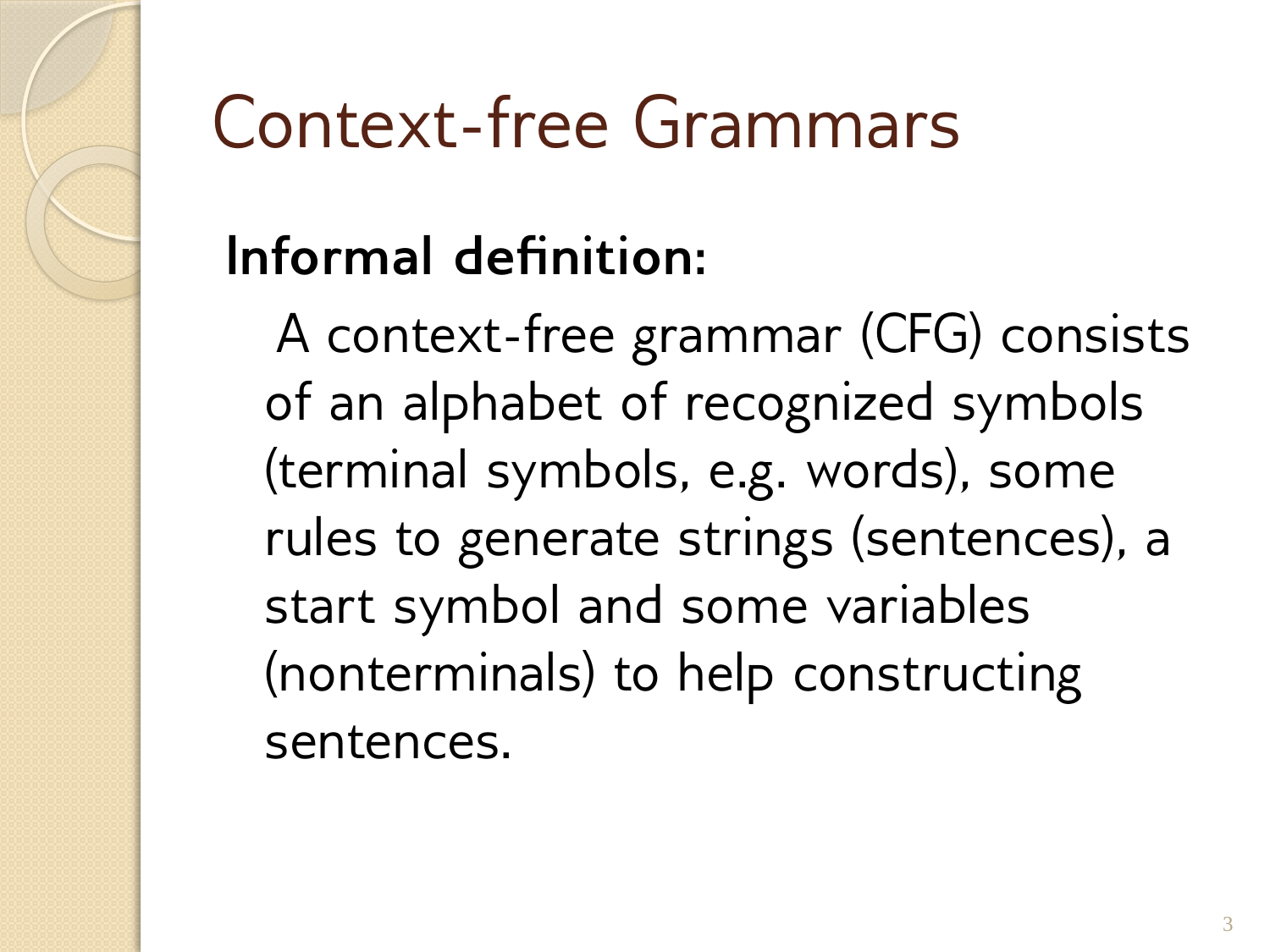

# Context-free Grammars
Informal definition:
   A context-free grammar (CFG) consists of an alphabet of recognized symbols (terminal symbols, e.g. words), some rules to generate strings (sentences), a start symbol and some variables (nonterminals) to help constructing sentences.
3